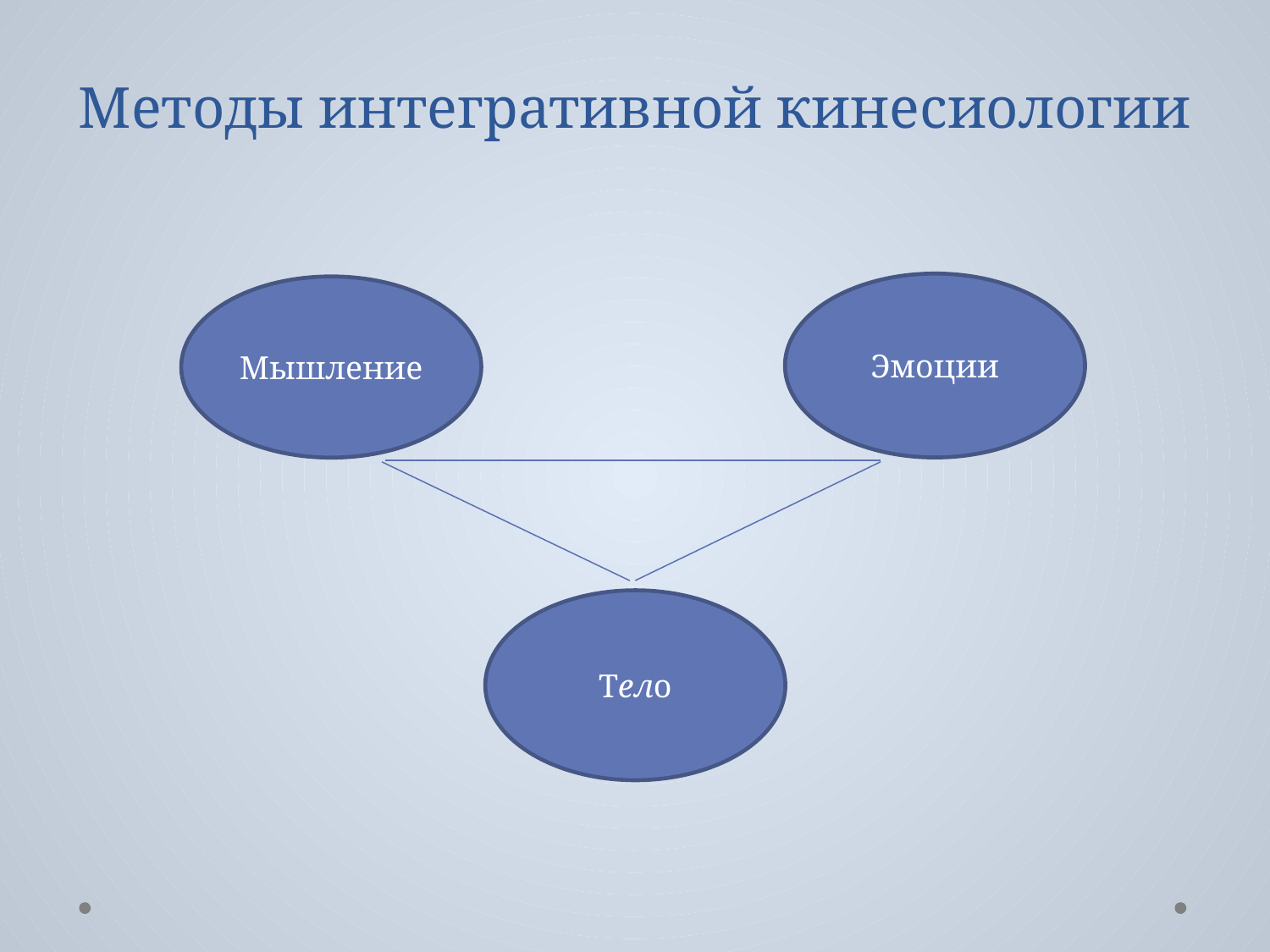

# Методы интегративной кинесиологии
Эмоции
Мышление
Тело